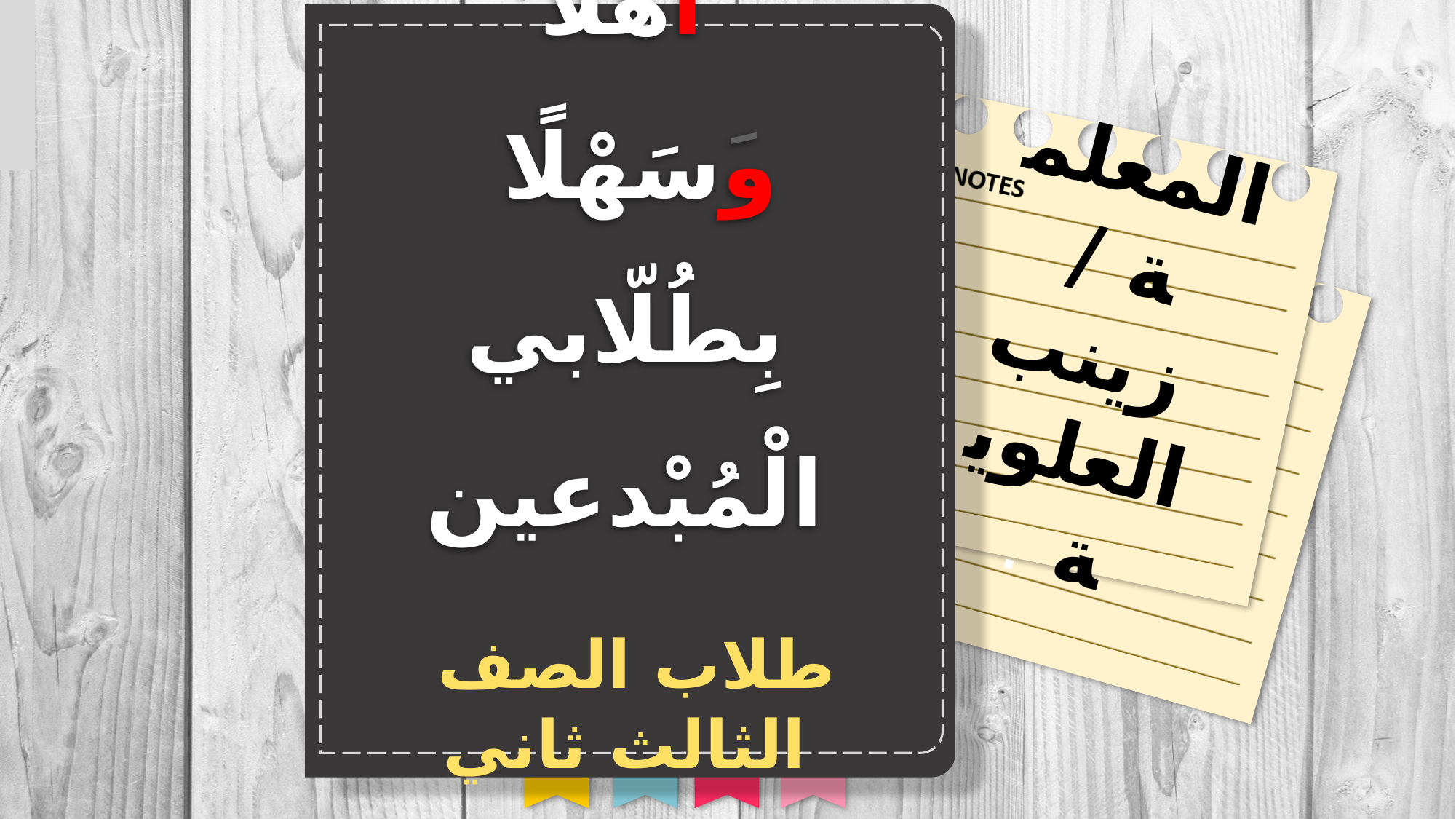

المعلمة /
 زينب العلوية .
# أَهْلًا وَسَهْلًا بِطُلّابي الْمُبْدعين
طلاب الصف الثالث ثاني